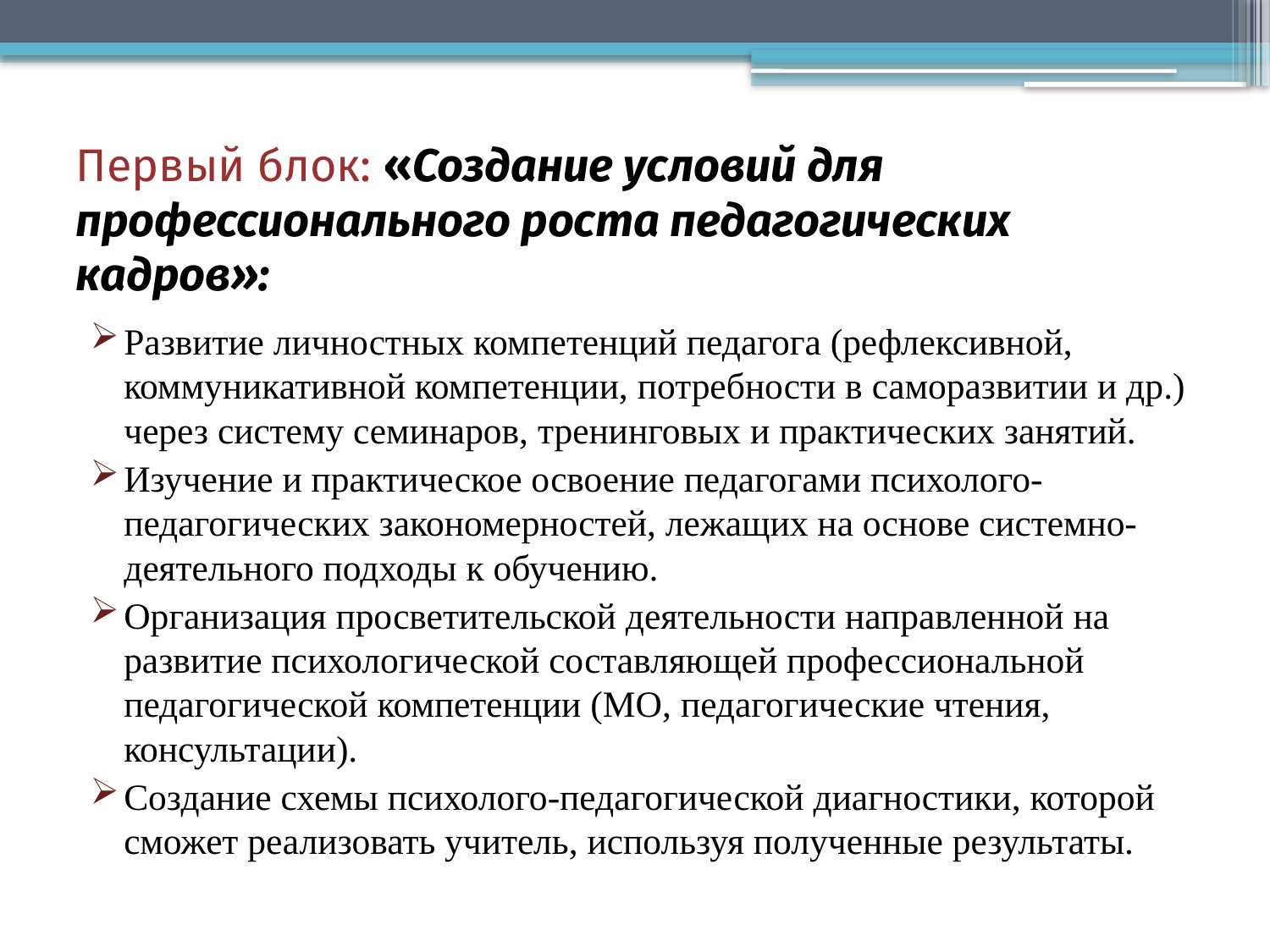

# Первый блок: «Создание условий для профессионального роста педагогических кадров»:
Развитие личностных компетенций педагога (рефлексивной, коммуникативной компетенции, потребности в саморазвитии и др.) через систему семинаров, тренинговых и практических занятий.
Изучение и практическое освоение педагогами психолого-педагогических закономерностей, лежащих на основе системно-деятельного подходы к обучению.
Организация просветительской деятельности направленной на развитие психологической составляющей профессиональной педагогической компетенции (МО, педагогические чтения, консультации).
Создание схемы психолого-педагогической диагностики, которой сможет реализовать учитель, используя полученные результаты.